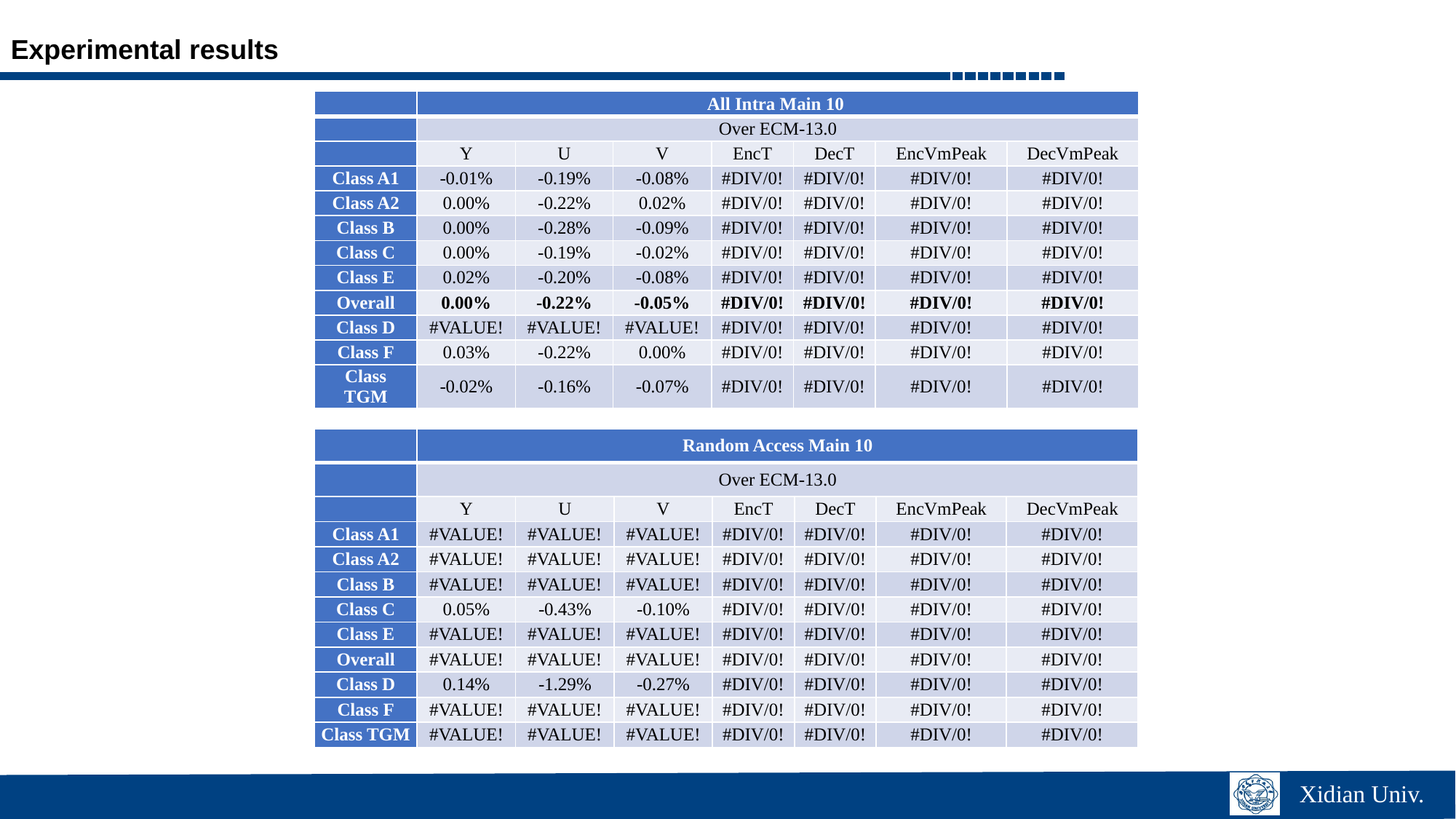

Experimental results
|  | All Intra Main 10 |  |  |  |  |  |  |
| --- | --- | --- | --- | --- | --- | --- | --- |
|  | Over ECM-13.0 |  |  |  |  |  |  |
|  | Y | U | V | EncT | DecT | EncVmPeak | DecVmPeak |
| Class A1 | -0.01% | -0.19% | -0.08% | #DIV/0! | #DIV/0! | #DIV/0! | #DIV/0! |
| Class A2 | 0.00% | -0.22% | 0.02% | #DIV/0! | #DIV/0! | #DIV/0! | #DIV/0! |
| Class B | 0.00% | -0.28% | -0.09% | #DIV/0! | #DIV/0! | #DIV/0! | #DIV/0! |
| Class C | 0.00% | -0.19% | -0.02% | #DIV/0! | #DIV/0! | #DIV/0! | #DIV/0! |
| Class E | 0.02% | -0.20% | -0.08% | #DIV/0! | #DIV/0! | #DIV/0! | #DIV/0! |
| Overall | 0.00% | -0.22% | -0.05% | #DIV/0! | #DIV/0! | #DIV/0! | #DIV/0! |
| Class D | #VALUE! | #VALUE! | #VALUE! | #DIV/0! | #DIV/0! | #DIV/0! | #DIV/0! |
| Class F | 0.03% | -0.22% | 0.00% | #DIV/0! | #DIV/0! | #DIV/0! | #DIV/0! |
| Class TGM | -0.02% | -0.16% | -0.07% | #DIV/0! | #DIV/0! | #DIV/0! | #DIV/0! |

|  | Random Access Main 10 |  |  |  |  |  |  |
| --- | --- | --- | --- | --- | --- | --- | --- |
|  | Over ECM-13.0 |  |  |  |  |  |  |
|  | Y | U | V | EncT | DecT | EncVmPeak | DecVmPeak |
| Class A1 | #VALUE! | #VALUE! | #VALUE! | #DIV/0! | #DIV/0! | #DIV/0! | #DIV/0! |
| Class A2 | #VALUE! | #VALUE! | #VALUE! | #DIV/0! | #DIV/0! | #DIV/0! | #DIV/0! |
| Class B | #VALUE! | #VALUE! | #VALUE! | #DIV/0! | #DIV/0! | #DIV/0! | #DIV/0! |
| Class C | 0.05% | -0.43% | -0.10% | #DIV/0! | #DIV/0! | #DIV/0! | #DIV/0! |
| Class E | #VALUE! | #VALUE! | #VALUE! | #DIV/0! | #DIV/0! | #DIV/0! | #DIV/0! |
| Overall | #VALUE! | #VALUE! | #VALUE! | #DIV/0! | #DIV/0! | #DIV/0! | #DIV/0! |
| Class D | 0.14% | -1.29% | -0.27% | #DIV/0! | #DIV/0! | #DIV/0! | #DIV/0! |
| Class F | #VALUE! | #VALUE! | #VALUE! | #DIV/0! | #DIV/0! | #DIV/0! | #DIV/0! |
| Class TGM | #VALUE! | #VALUE! | #VALUE! | #DIV/0! | #DIV/0! | #DIV/0! | #DIV/0! |